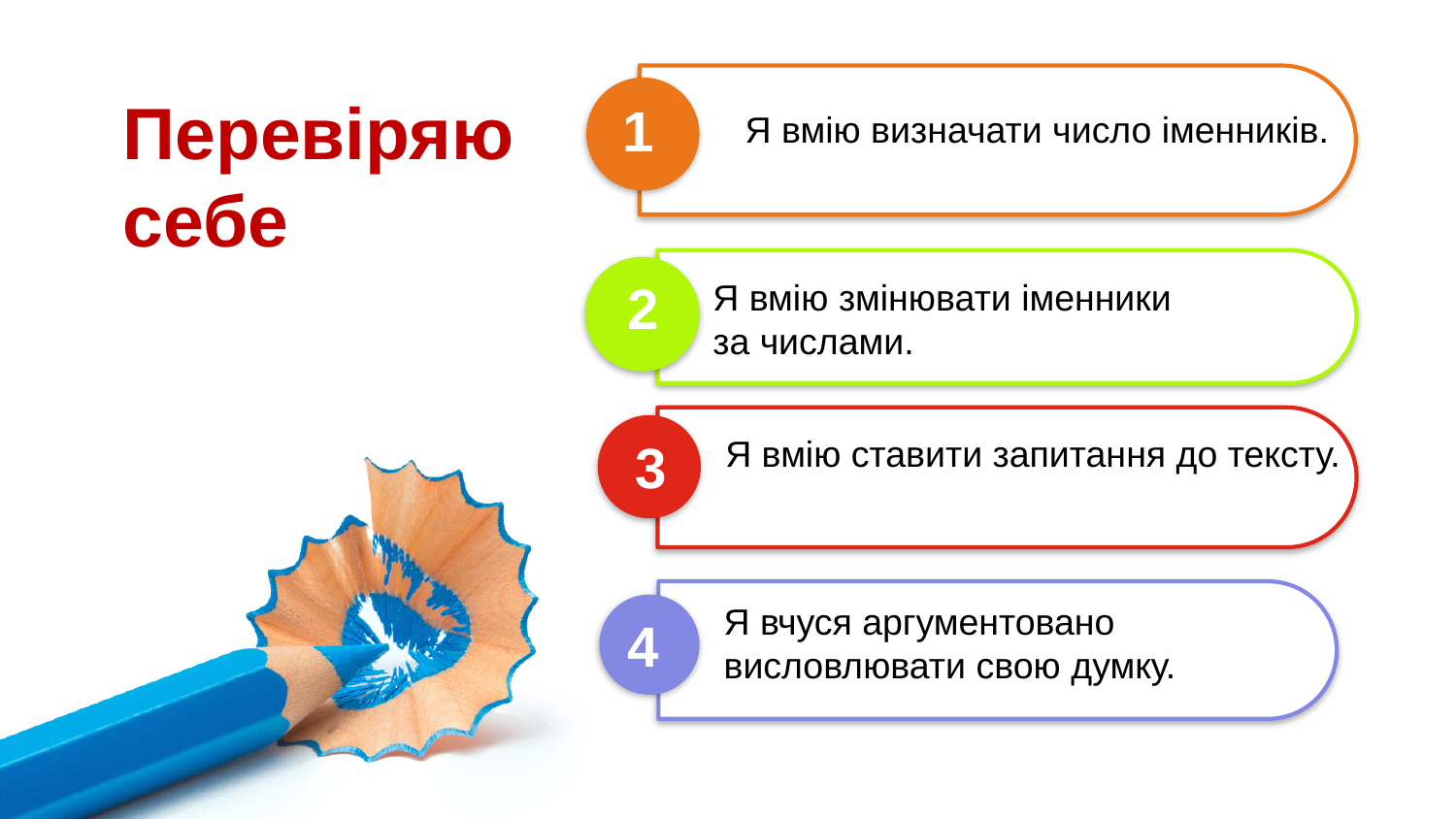

Перевіряю себе

1
Я вмію визначати число іменників.

2
Я вмію змінювати іменники
за числами.

Я вмію ставити запитання до тексту.
3
Я вчуся аргументовано
висловлювати свою думку.

4